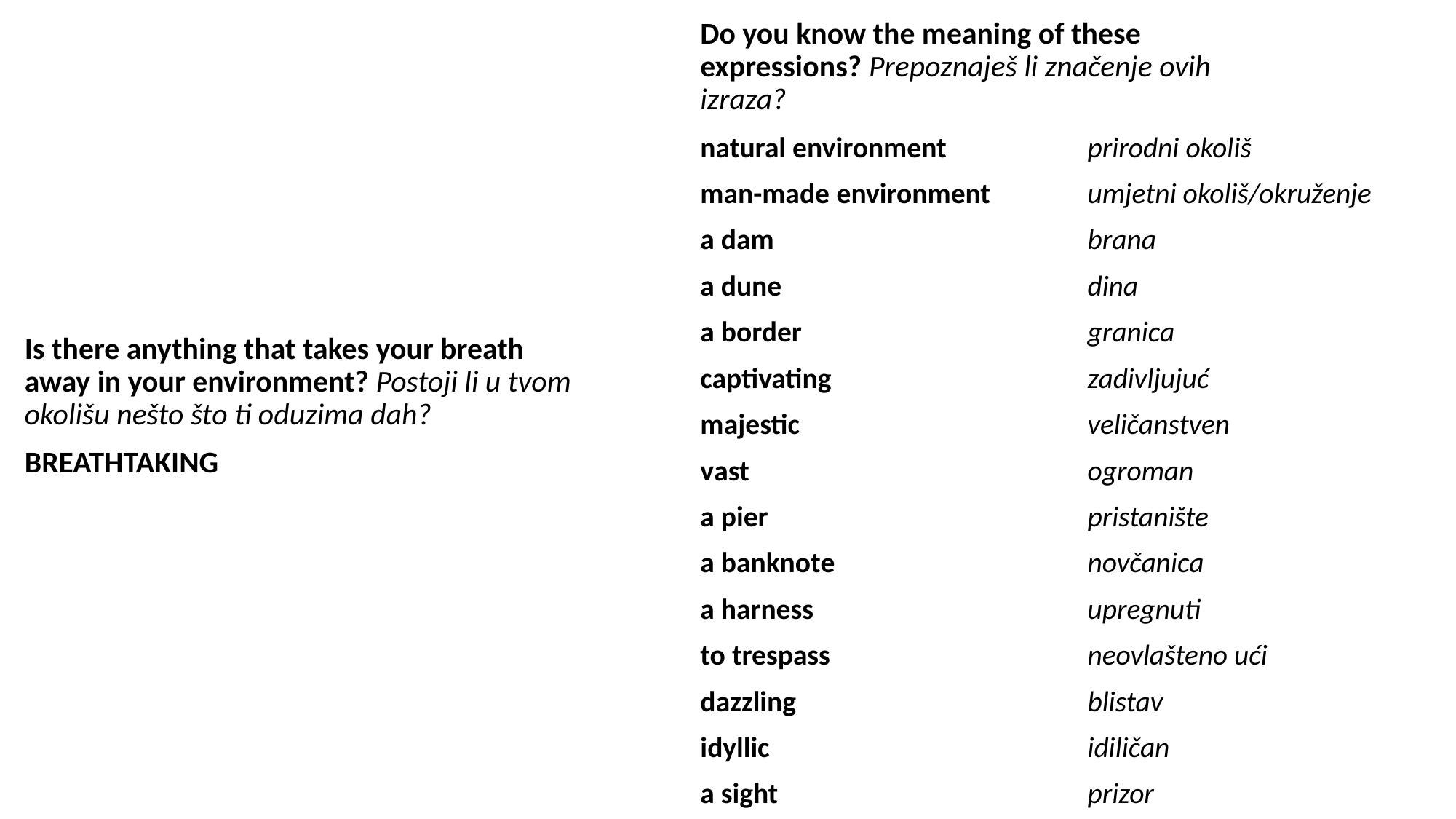

Do you know the meaning of these expressions? Prepoznaješ li značenje ovih izraza?
prirodni okoliš
umjetni okoliš/okruženje
brana
dina
granica
zadivljujuć
veličanstven
ogroman
pristanište
novčanica
upregnuti
neovlašteno ući
blistav
idiličan
prizor

natural environment
man-made environment
a dam
a dune
a border
captivating
majestic
vast
a pier
a banknote
a harness
to trespass
dazzling
idyllic
a sight
Is there anything that takes your breath away in your environment? Postoji li u tvom okolišu nešto što ti oduzima dah?
BREATHTAKING